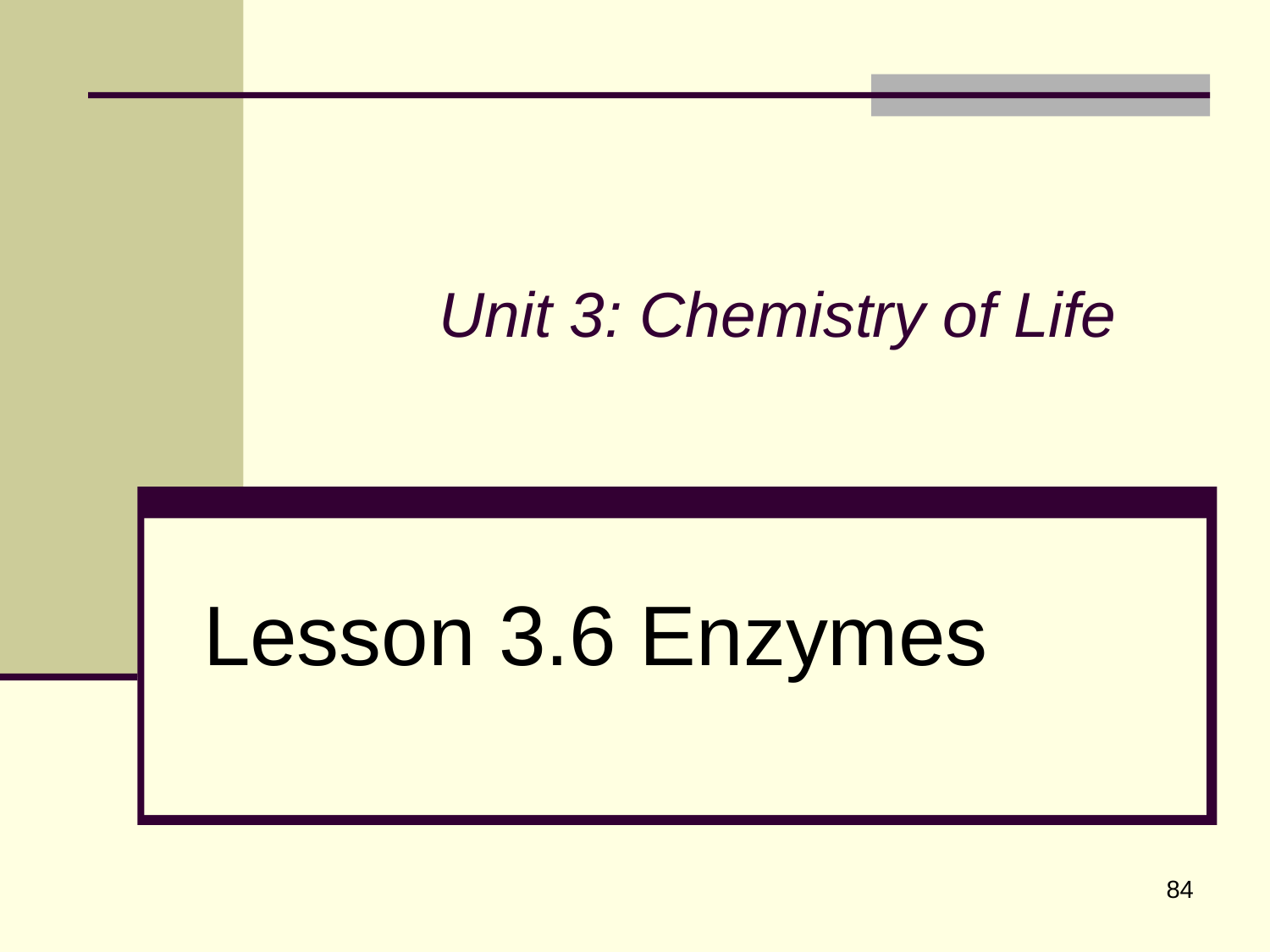

# Unit 3: Chemistry of Life
Lesson 3.6 Enzymes

84